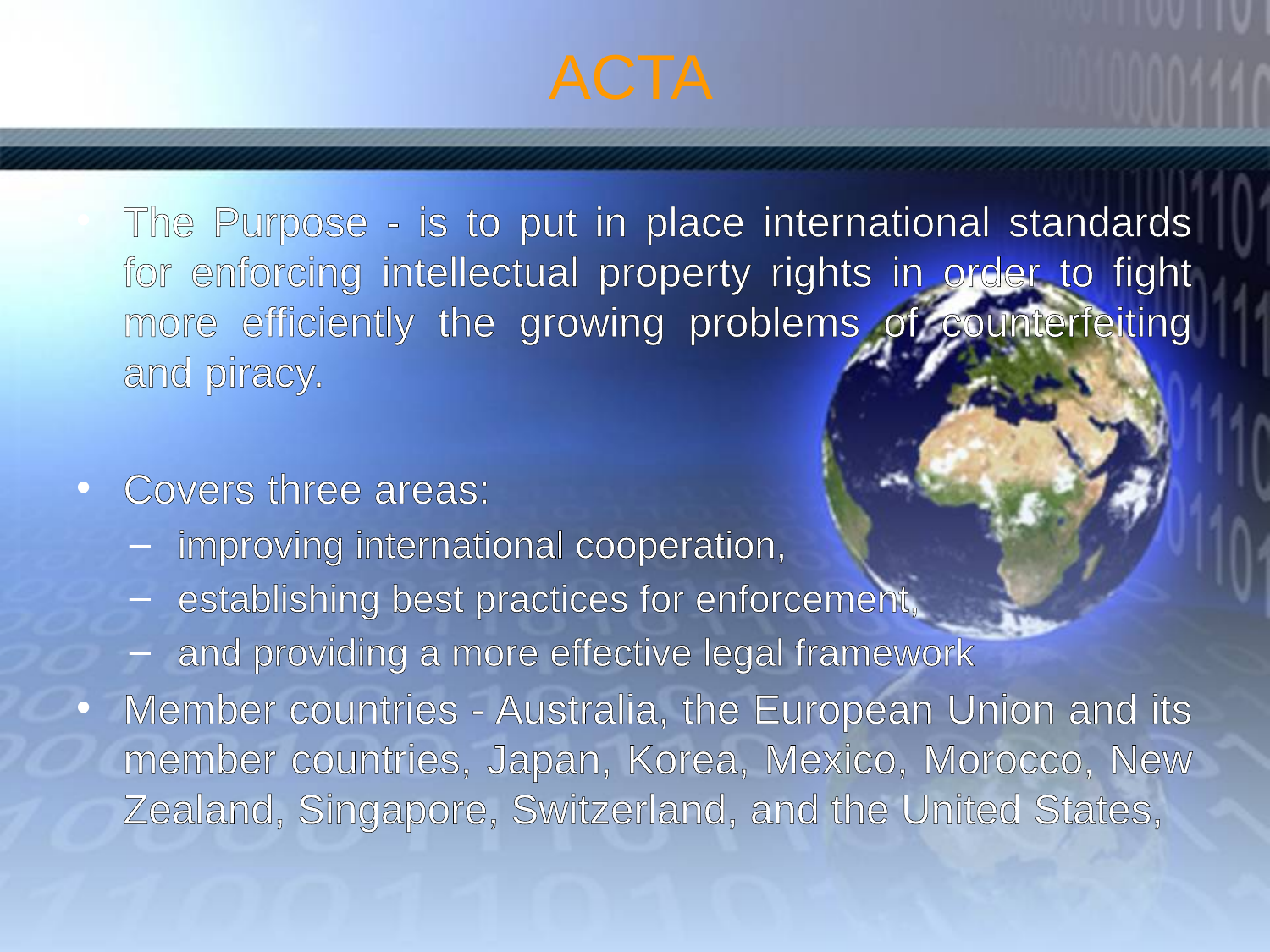

# ACTA
The Purpose - is to put in place international standards for enforcing intellectual property rights in order to fight more efficiently the growing problems of counterfeiting and piracy.

Covers three areas:
improving international cooperation,
establishing best practices for enforcement,
and providing a more effective legal framework
Member countries - Australia, the European Union and its member countries, Japan, Korea, Mexico, Morocco, New Zealand, Singapore, Switzerland, and the United States,